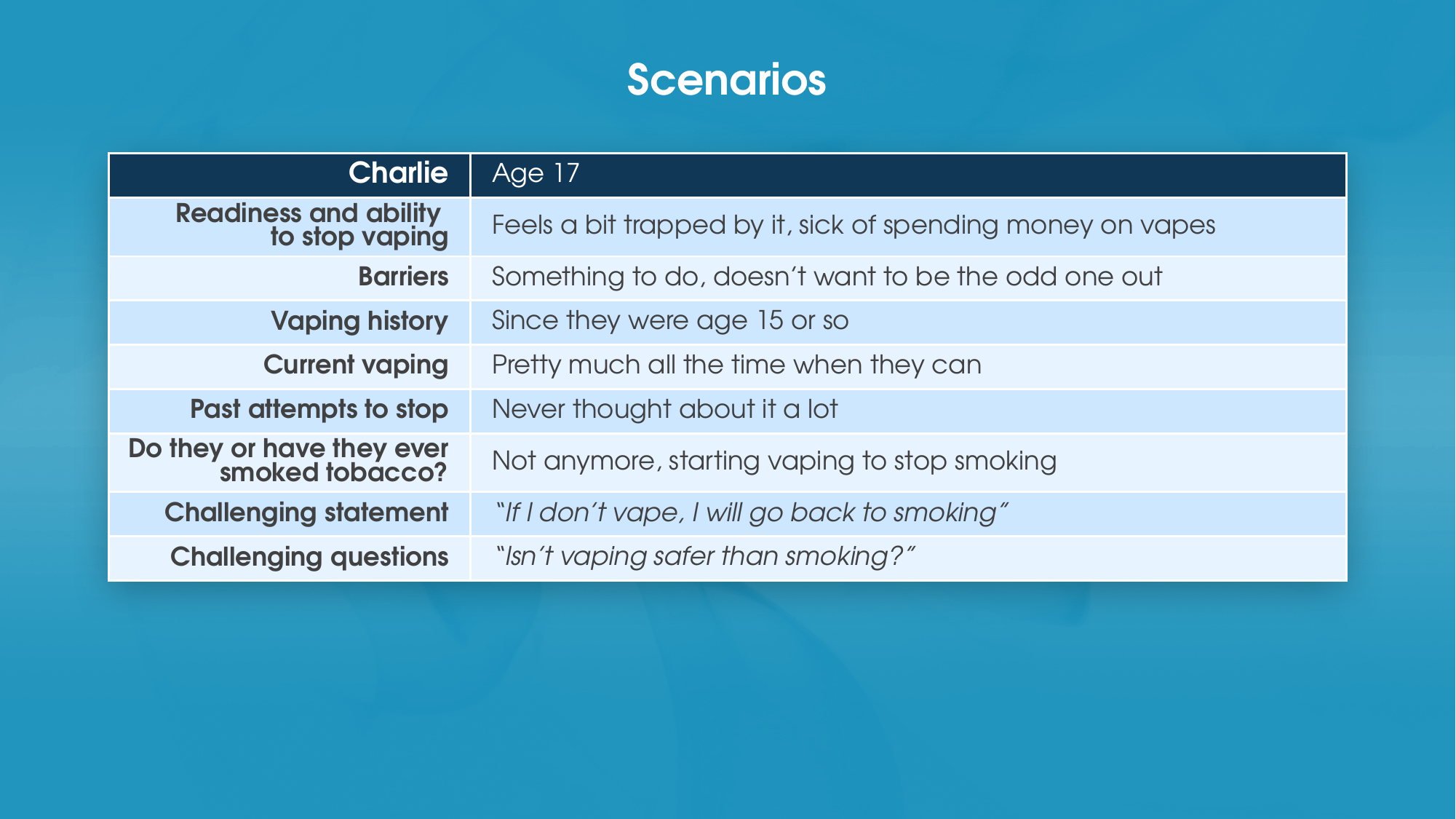

Scenarios
| Charlie | Age 17 |
| --- | --- |
| Readiness and ability to stop vaping | Feels a bit trapped by it, sick of spending money on vapes |
| Barriers | Something to do, doesn’t want to be the odd one out |
| Vaping history | Since they were age 15 or so |
| Current vaping | Pretty much all the time when they can |
| Past attempts to stop | Never thought about it a lot |
| Do they or have they ever smoked tobacco? | Not anymore, starting vaping to stop smoking |
| Challenging statement | “If I don’t vape, I will go back to smoking” |
| Challenging questions | “Isn’t vaping safer than smoking?” |